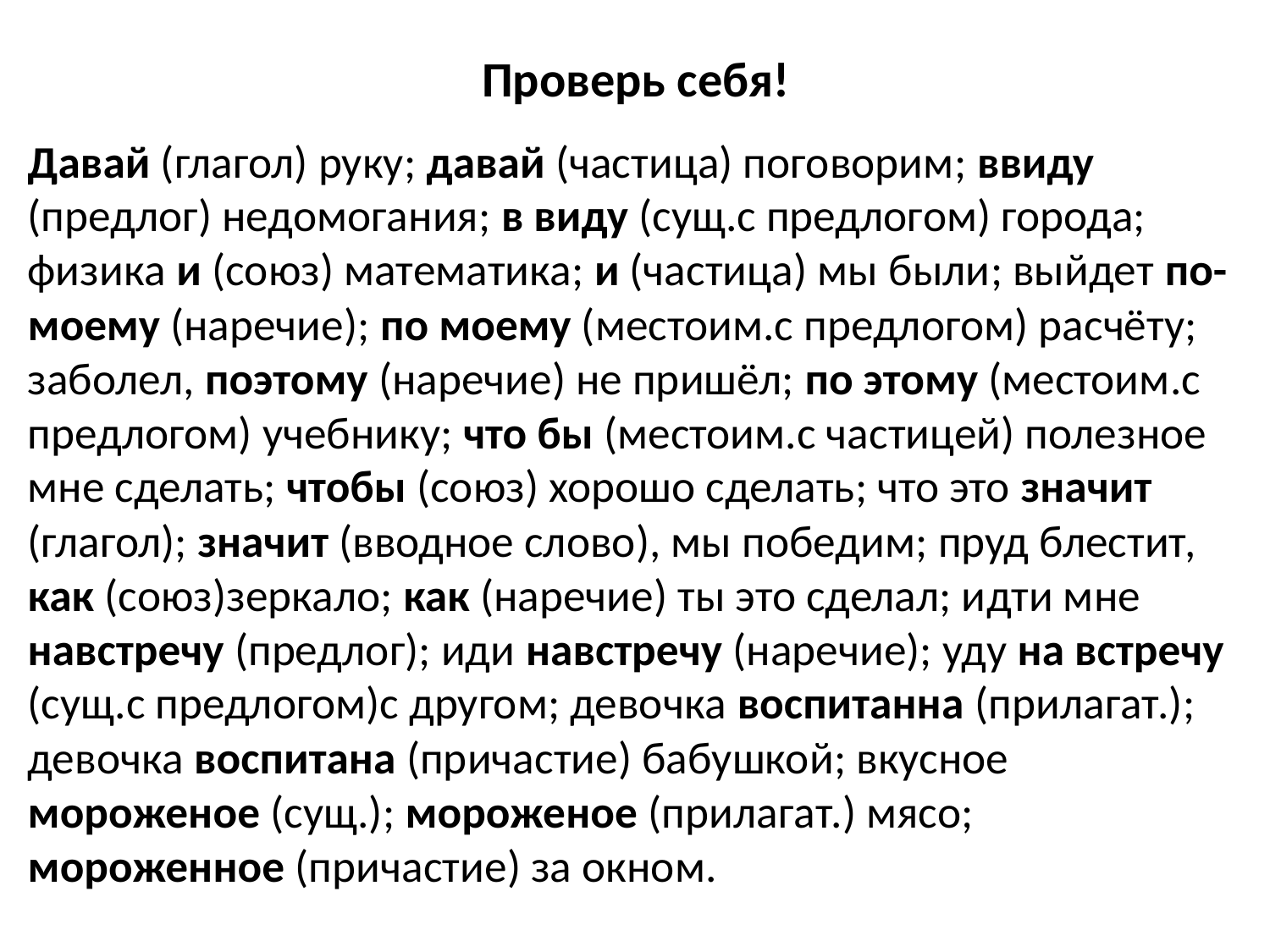

# Проверь себя!
Давай (глагол) руку; давай (частица) поговорим; ввиду (предлог) недомогания; в виду (сущ.с предлогом) города; физика и (союз) математика; и (частица) мы были; выйдет по-моему (наречие); по моему (местоим.с предлогом) расчёту; заболел, поэтому (наречие) не пришёл; по этому (местоим.с предлогом) учебнику; что бы (местоим.с частицей) полезное мне сделать; чтобы (союз) хорошо сделать; что это значит (глагол); значит (вводное слово), мы победим; пруд блестит, как (союз)зеркало; как (наречие) ты это сделал; идти мне навстречу (предлог); иди навстречу (наречие); уду на встречу (сущ.с предлогом)с другом; девочка воспитанна (прилагат.); девочка воспитана (причастие) бабушкой; вкусное мороженое (сущ.); мороженое (прилагат.) мясо; мороженное (причастие) за окном.